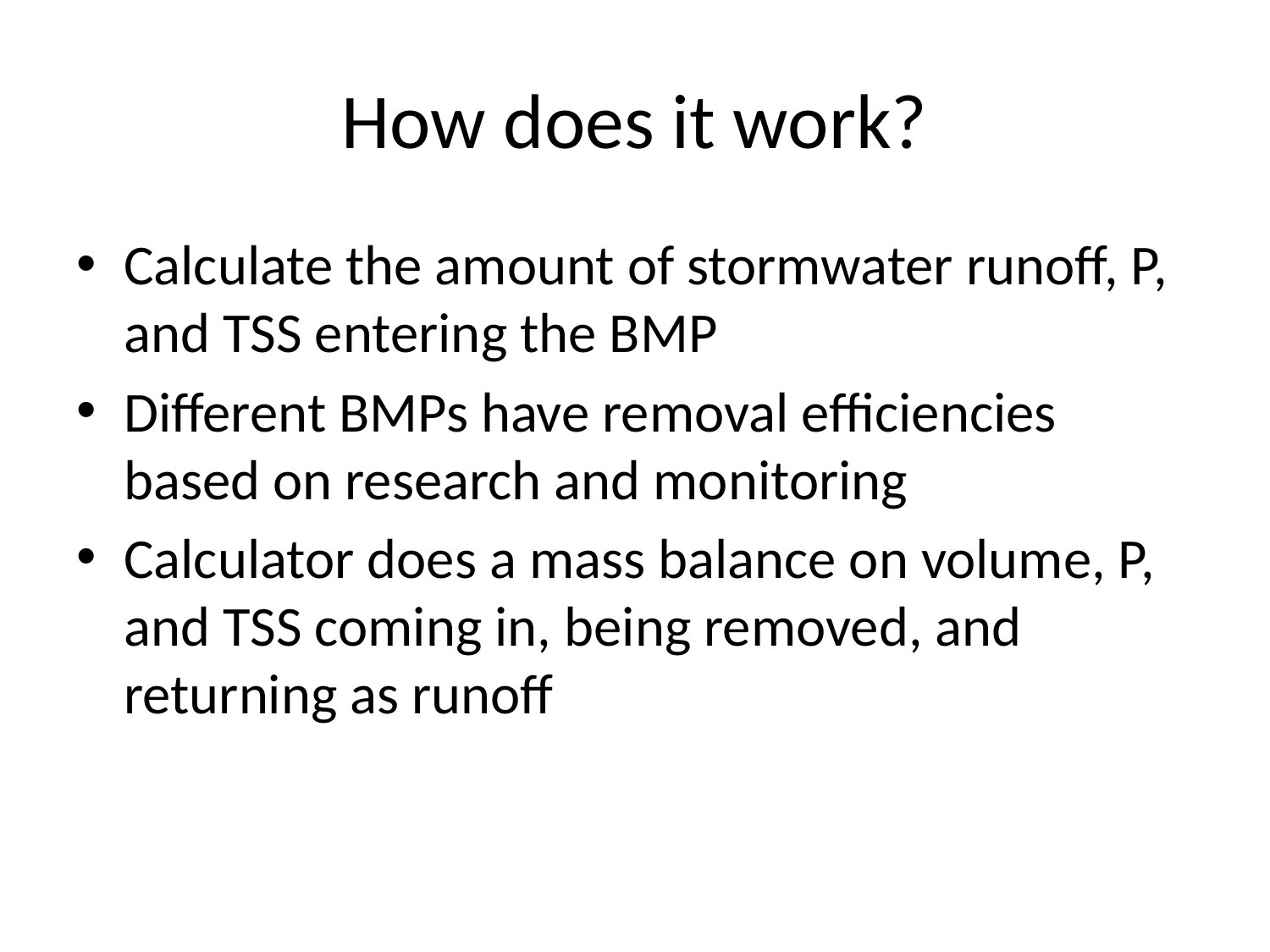

# How does it work?
Calculate the amount of stormwater runoff, P, and TSS entering the BMP
Different BMPs have removal efficiencies based on research and monitoring
Calculator does a mass balance on volume, P, and TSS coming in, being removed, and returning as runoff